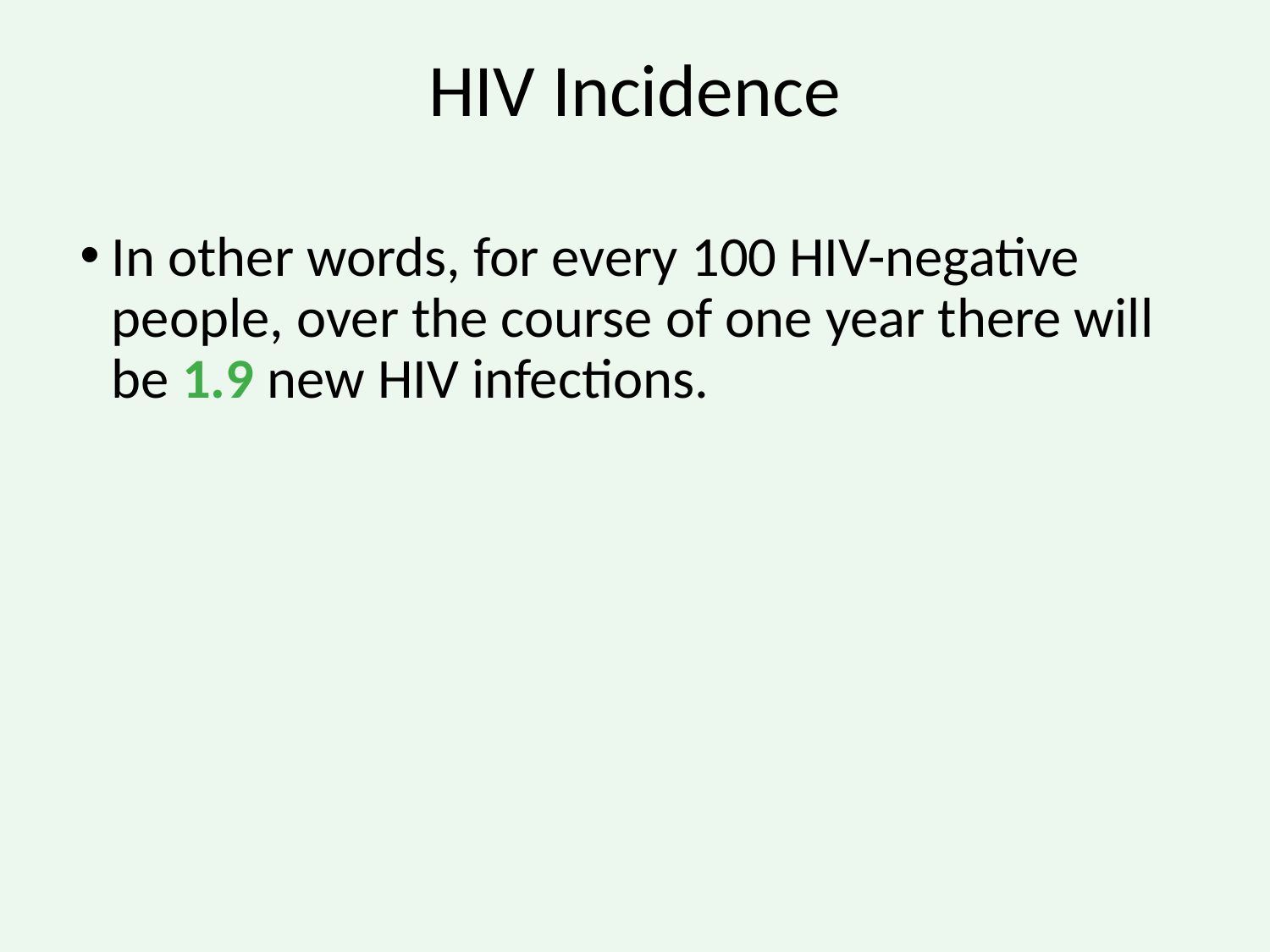

# HIV Incidence
In other words, for every 100 HIV-negative people, over the course of one year there will be 1.9 new HIV infections.